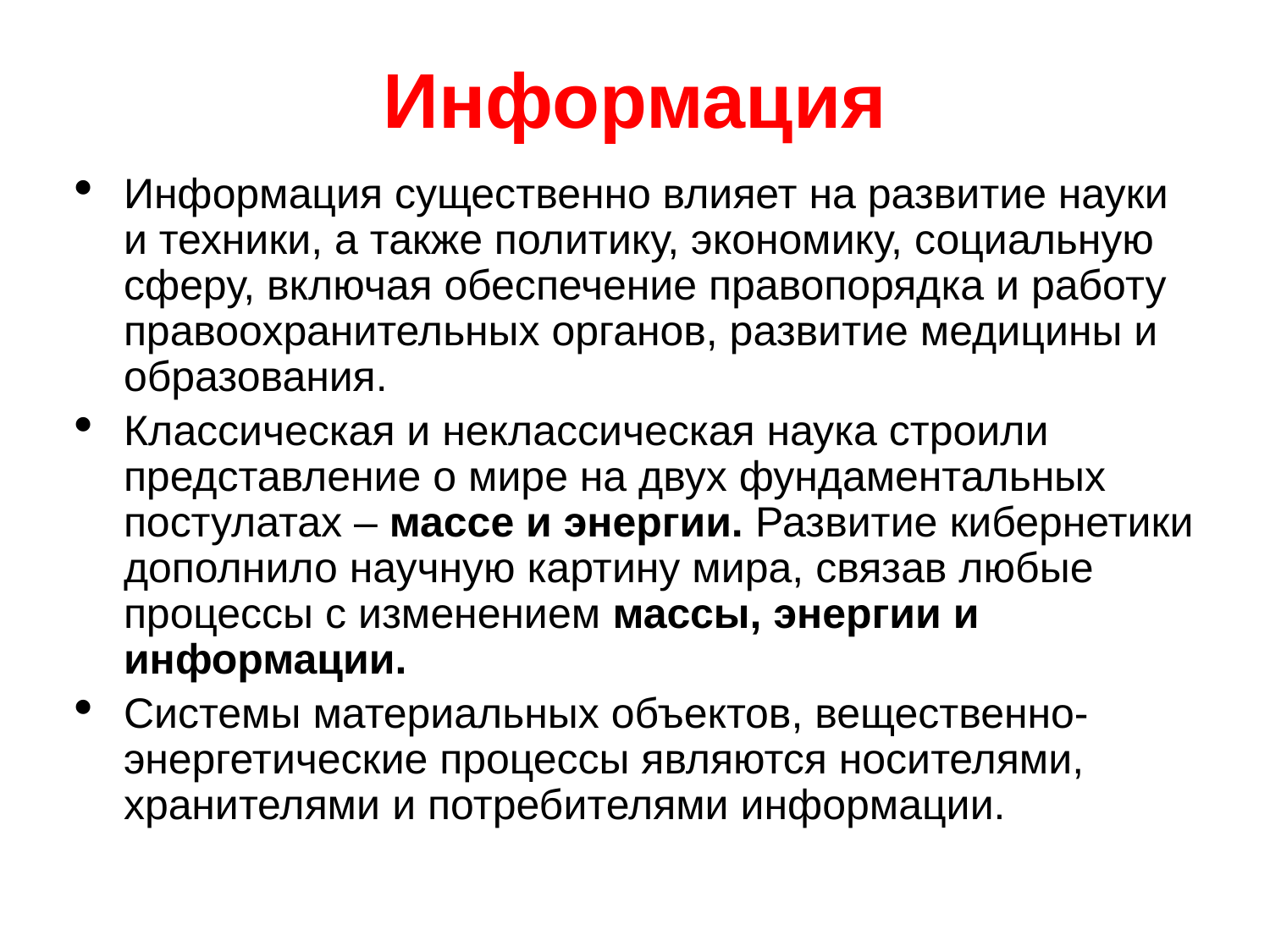

Информация
Информация существенно влияет на развитие науки и техники, а также политику, экономику, социальную сферу, включая обеспечение правопорядка и работу правоохранительных органов, развитие медицины и образования.
Классическая и неклассическая наука строили представление о мире на двух фундаментальных постулатах – массе и энергии. Развитие кибернетики дополнило научную картину мира, связав любые процессы с изменением массы, энергии и информации.
Системы материальных объектов, вещественно-энергетические процессы являются носителями, хранителями и потребителями информации.